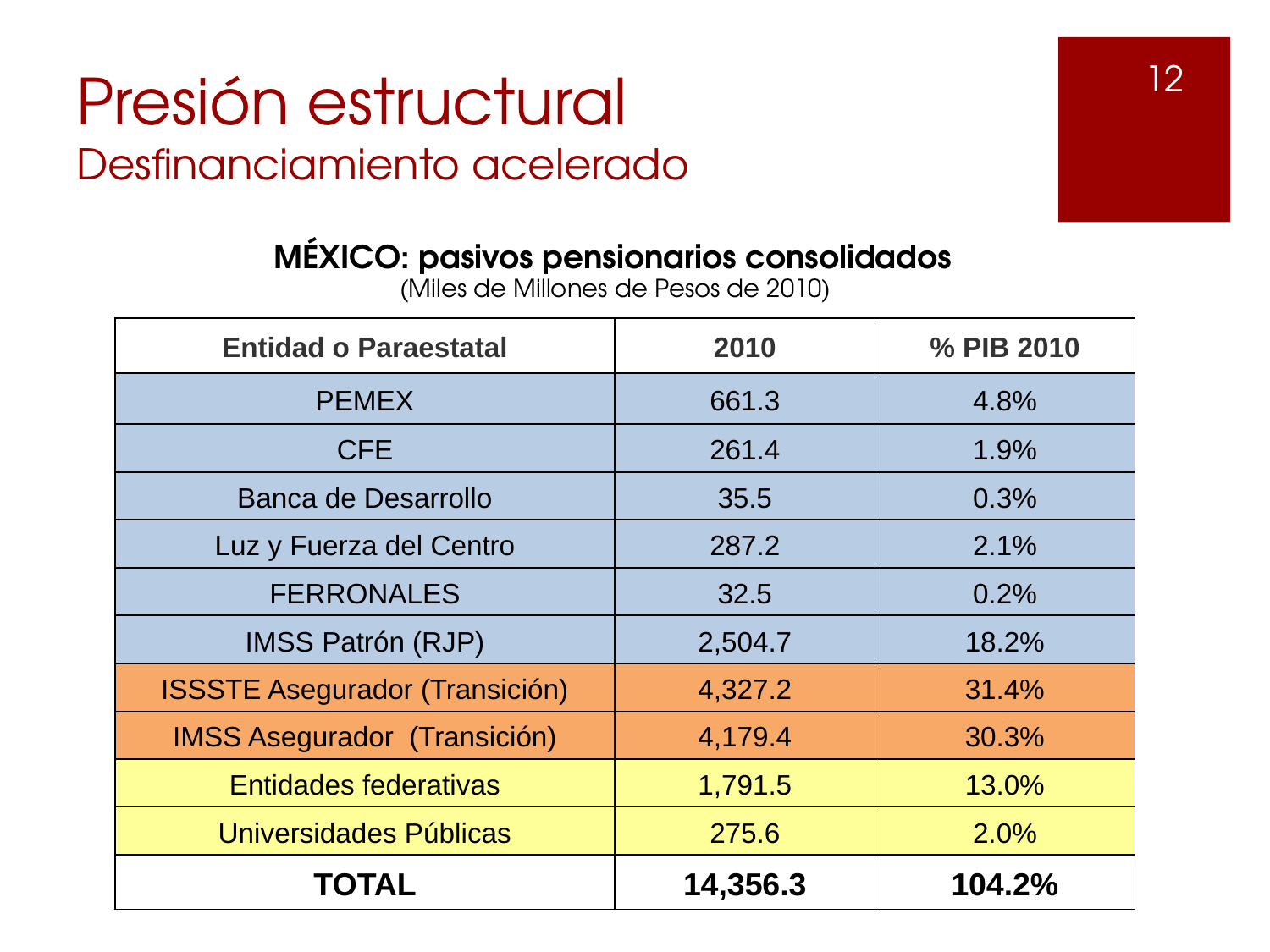

# Presión estructural Desfinanciamiento acelerado
12
MÉXICO: pasivos pensionarios consolidados
(Miles de Millones de Pesos de 2010)
| Entidad o Paraestatal | 2010 | % PIB 2010 |
| --- | --- | --- |
| PEMEX | 661.3 | 4.8% |
| CFE | 261.4 | 1.9% |
| Banca de Desarrollo | 35.5 | 0.3% |
| Luz y Fuerza del Centro | 287.2 | 2.1% |
| FERRONALES | 32.5 | 0.2% |
| IMSS Patrón (RJP) | 2,504.7 | 18.2% |
| ISSSTE Asegurador (Transición) | 4,327.2 | 31.4% |
| IMSS Asegurador (Transición) | 4,179.4 | 30.3% |
| Entidades federativas | 1,791.5 | 13.0% |
| Universidades Públicas | 275.6 | 2.0% |
| TOTAL | 14,356.3 | 104.2% |